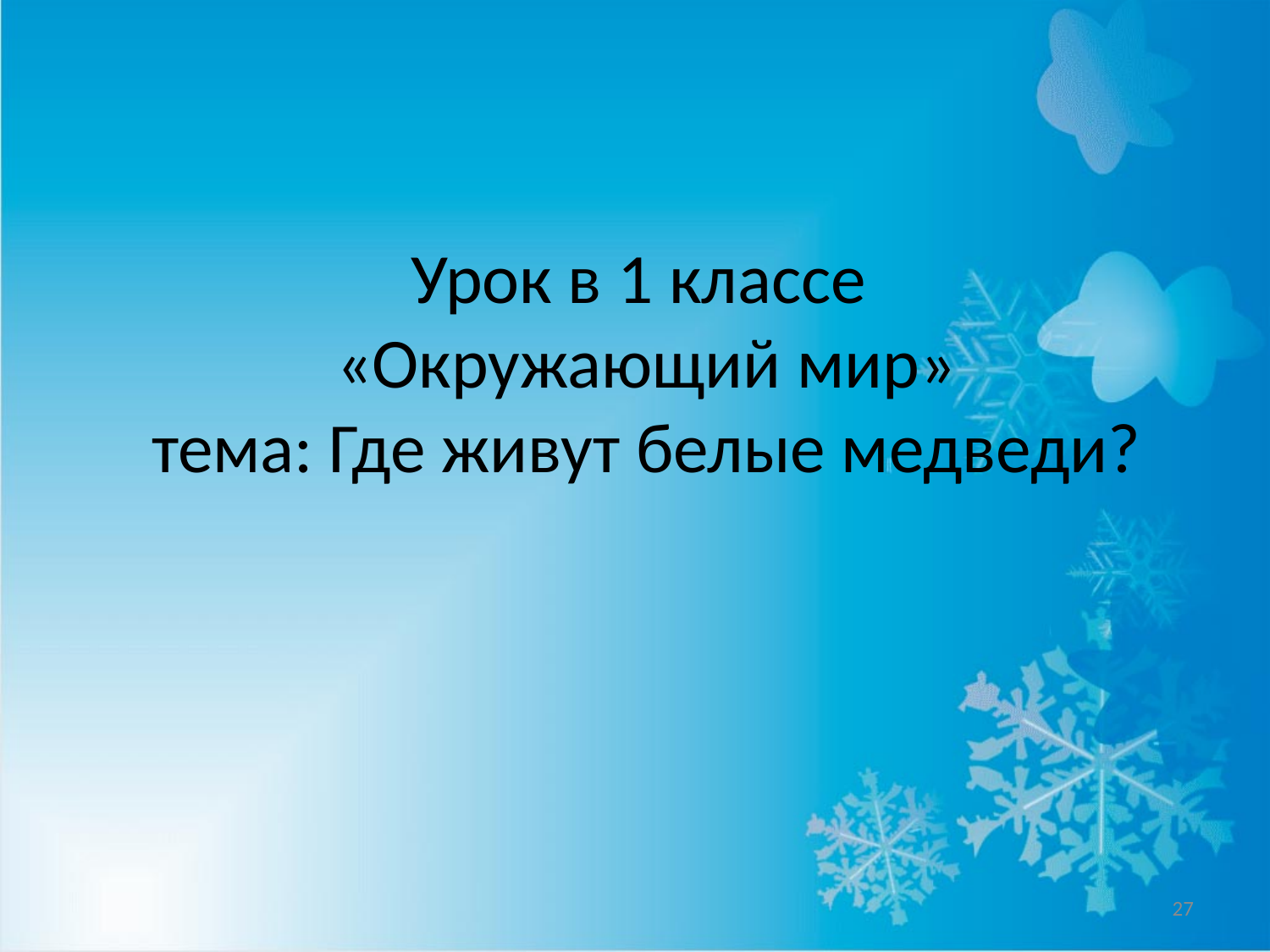

# Урок в 1 классе «Окружающий мир» тема: Где живут белые медведи?

27